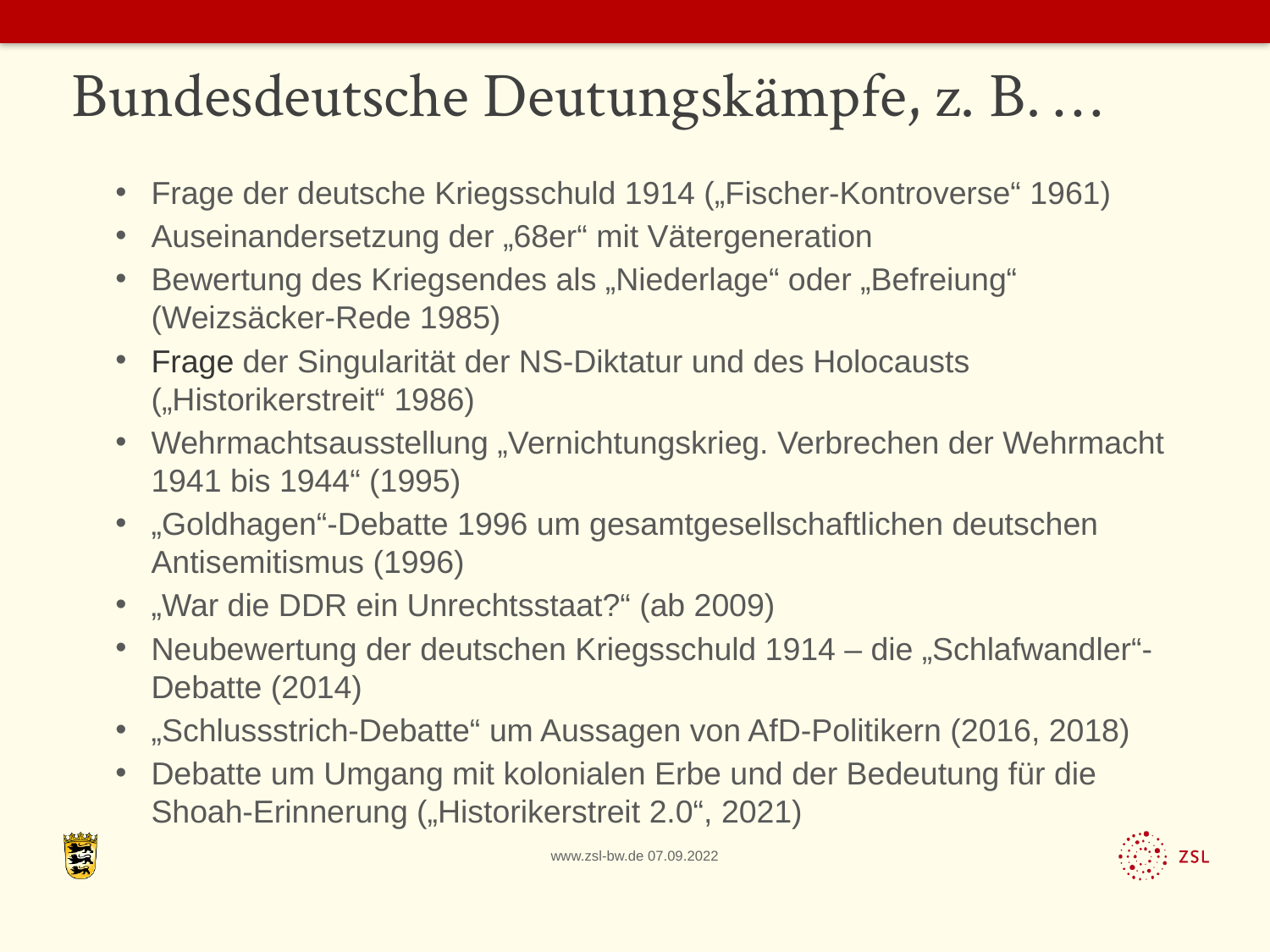

# Bundesdeutsche Deutungskämpfe, z. B. …
Frage der deutsche Kriegsschuld 1914 („Fischer-Kontroverse“ 1961)
Auseinandersetzung der „68er“ mit Vätergeneration
Bewertung des Kriegsendes als „Niederlage“ oder „Befreiung“ (Weizsäcker-Rede 1985)
Frage der Singularität der NS-Diktatur und des Holocausts („Historikerstreit“ 1986)
Wehrmachtsausstellung „Vernichtungskrieg. Verbrechen der Wehrmacht 1941 bis 1944“ (1995)
„Goldhagen“-Debatte 1996 um gesamtgesellschaftlichen deutschen Antisemitismus (1996)
„War die DDR ein Unrechtsstaat?“ (ab 2009)
Neubewertung der deutschen Kriegsschuld 1914 – die „Schlafwandler“-Debatte (2014)
„Schlussstrich-Debatte“ um Aussagen von AfD-Politikern (2016, 2018)
Debatte um Umgang mit kolonialen Erbe und der Bedeutung für die Shoah-Erinnerung („Historikerstreit 2.0“, 2021)